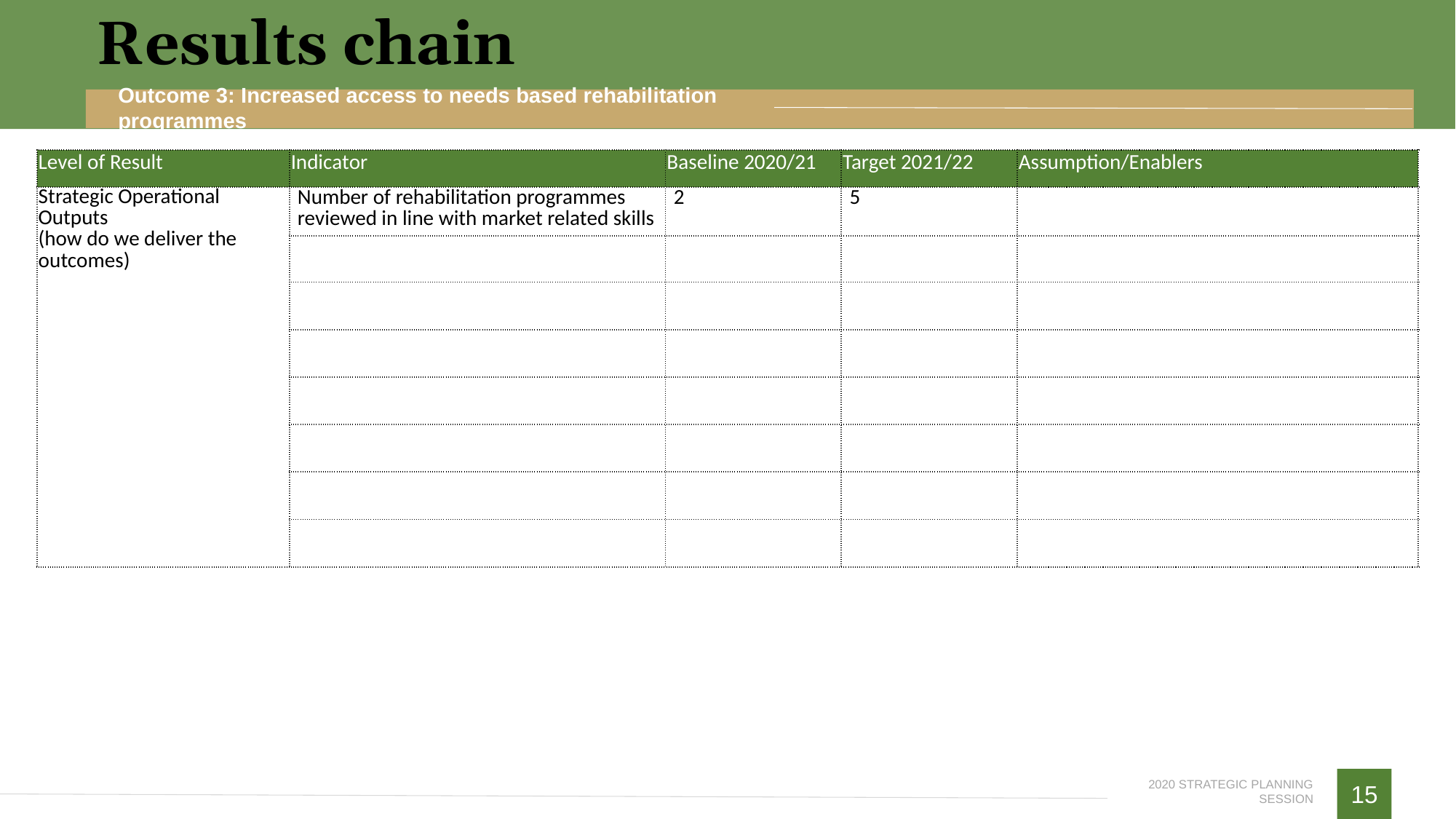

Results chain
| Level of Result | Indicator | Baseline 2020/21 | Target 2021/22 | Assumption/Enablers |
| --- | --- | --- | --- | --- |
| Strategic Operational Outputs (how do we deliver the outcomes) | Number of rehabilitation programmes reviewed in line with market related skills | 2 | 5 |  |
|  |  |  |  |  |
|  |  |  |  |  |
|  |  |  |  |  |
|  |  |  |  |  |
|  |  |  |  |  |
|  |  |  |  |  |
|  |  |  |  |  |